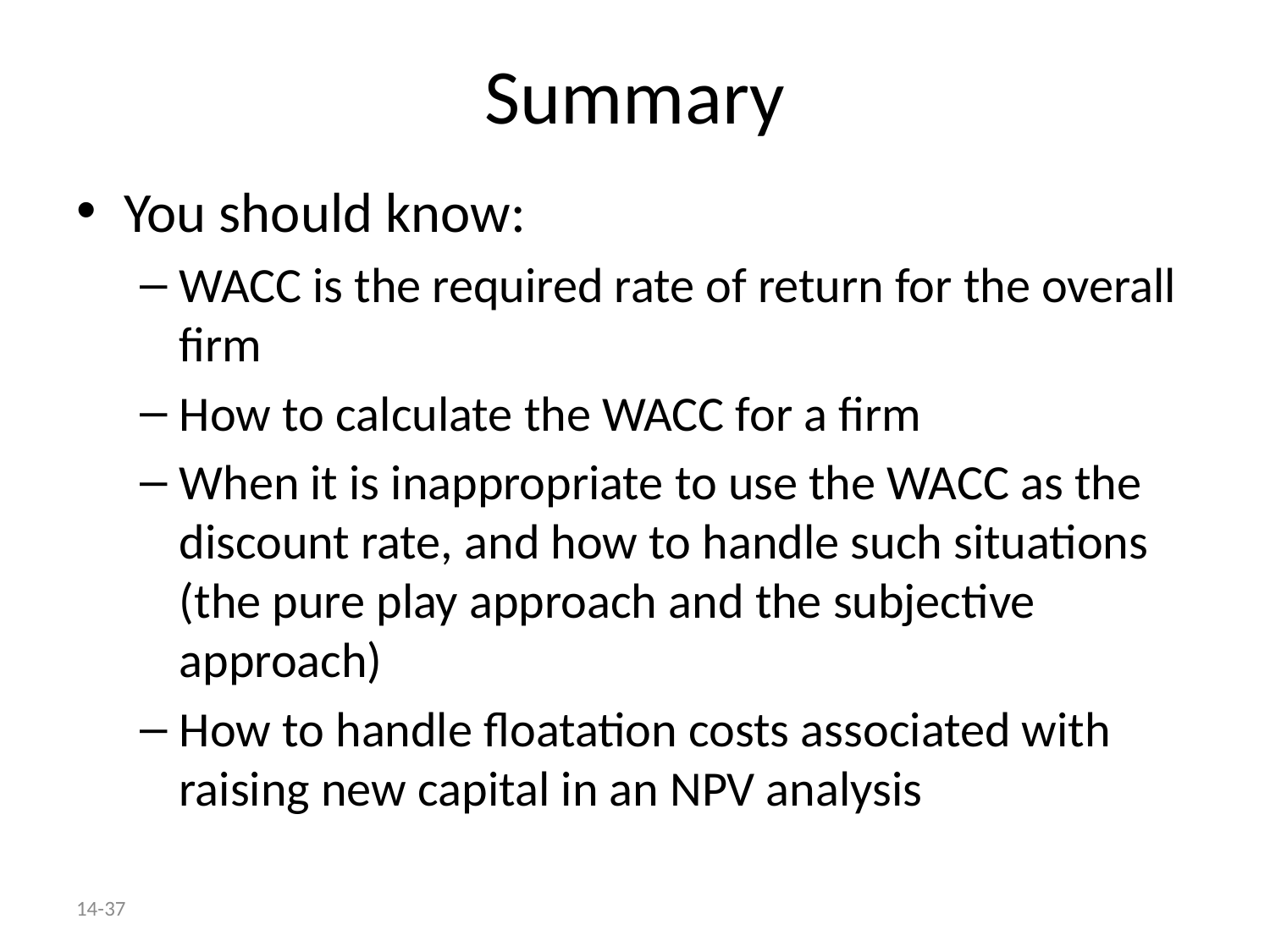

# Summary
You should know:
WACC is the required rate of return for the overall firm
How to calculate the WACC for a firm
When it is inappropriate to use the WACC as the discount rate, and how to handle such situations (the pure play approach and the subjective approach)
How to handle floatation costs associated with raising new capital in an NPV analysis
14-37